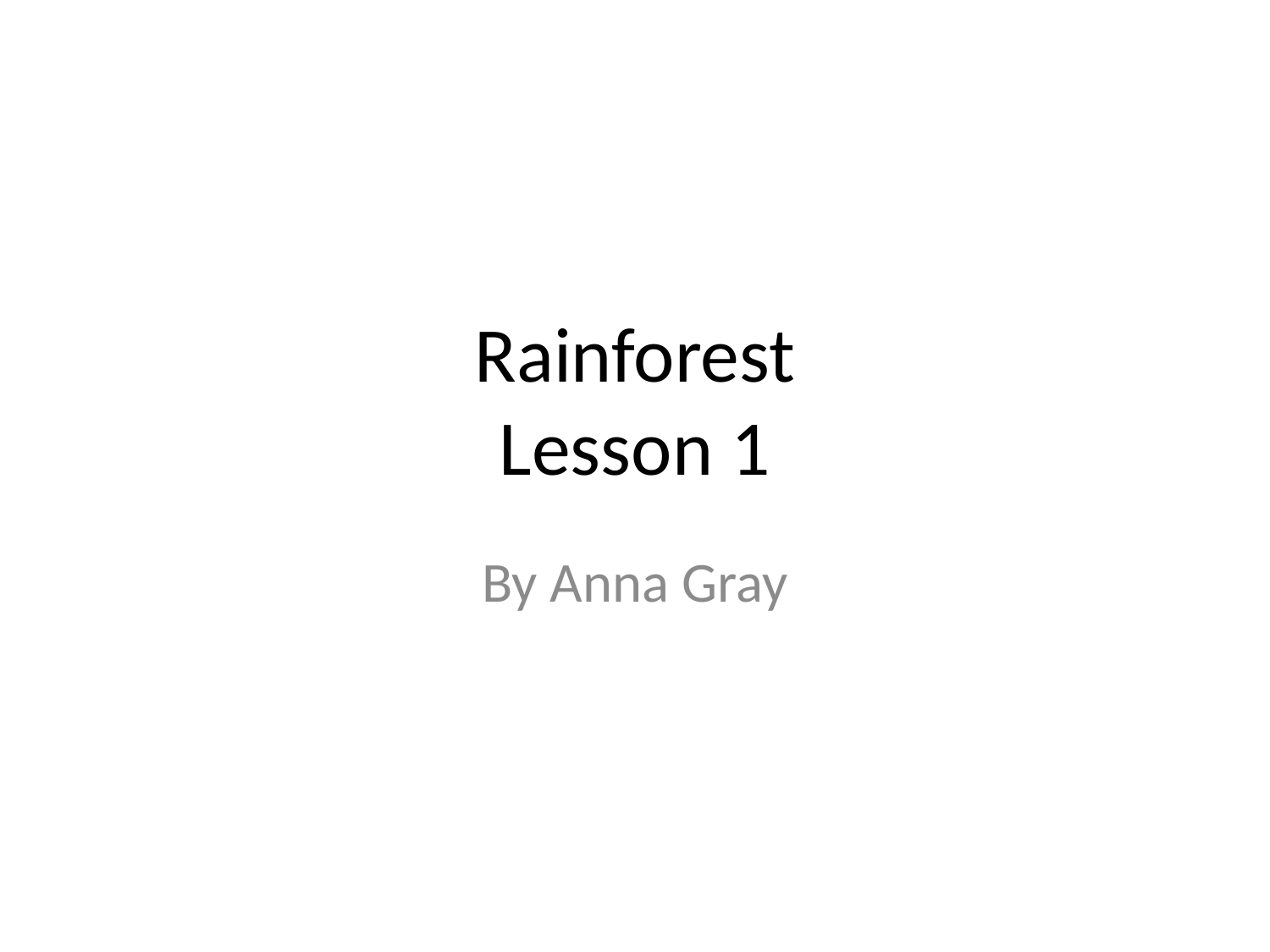

# Rainforest Lesson 1
By Anna Gray